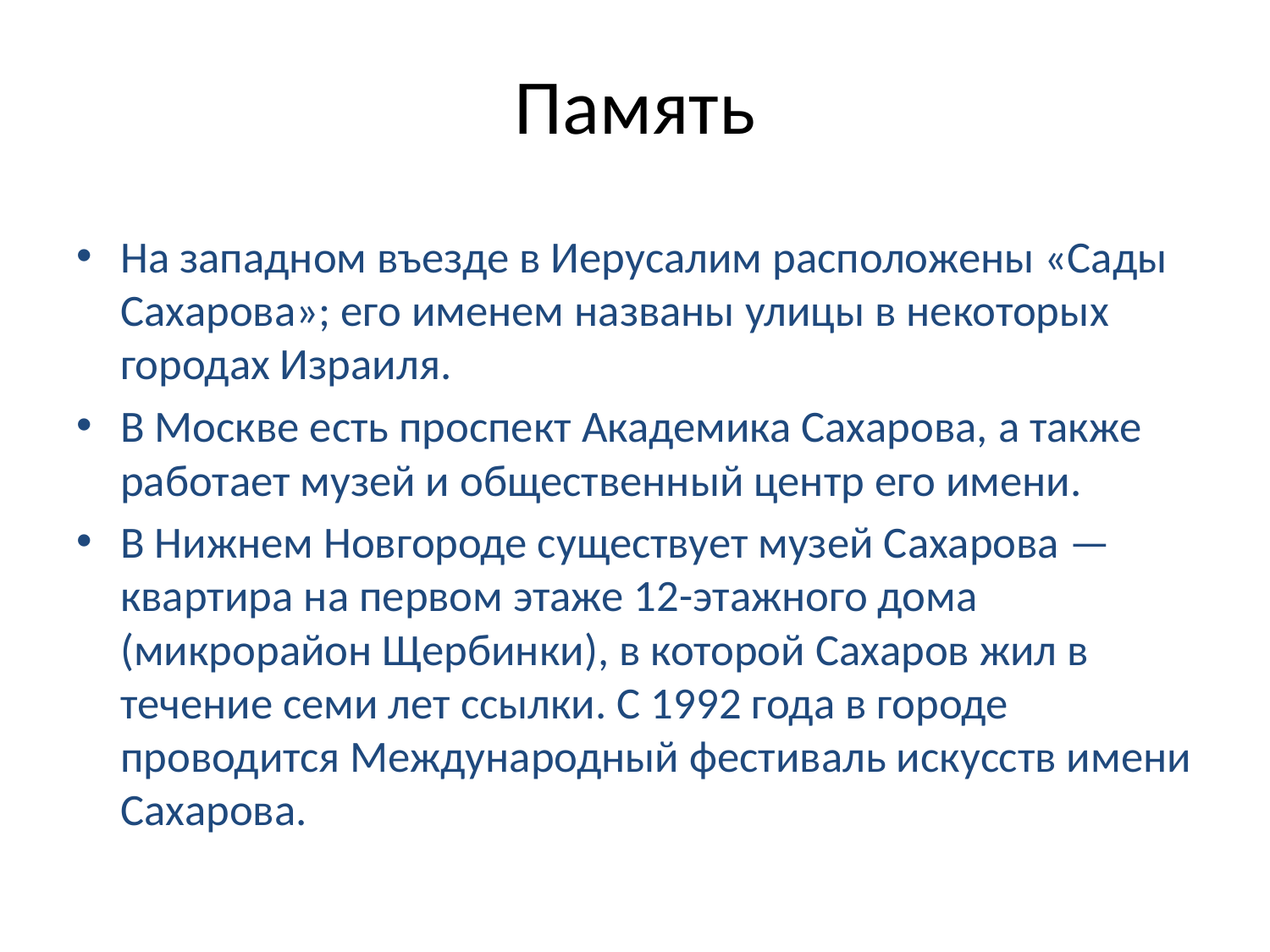

# Память
На западном въезде в Иерусалим расположены «Сады Сахарова»; его именем названы улицы в некоторых городах Израиля.
В Москве есть проспект Академика Сахарова, а также работает музей и общественный центр его имени.
В Нижнем Новгороде существует музей Сахарова — квартира на первом этаже 12-этажного дома (микрорайон Щербинки), в которой Сахаров жил в течение семи лет ссылки. С 1992 года в городе проводится Международный фестиваль искусств имени Сахарова.